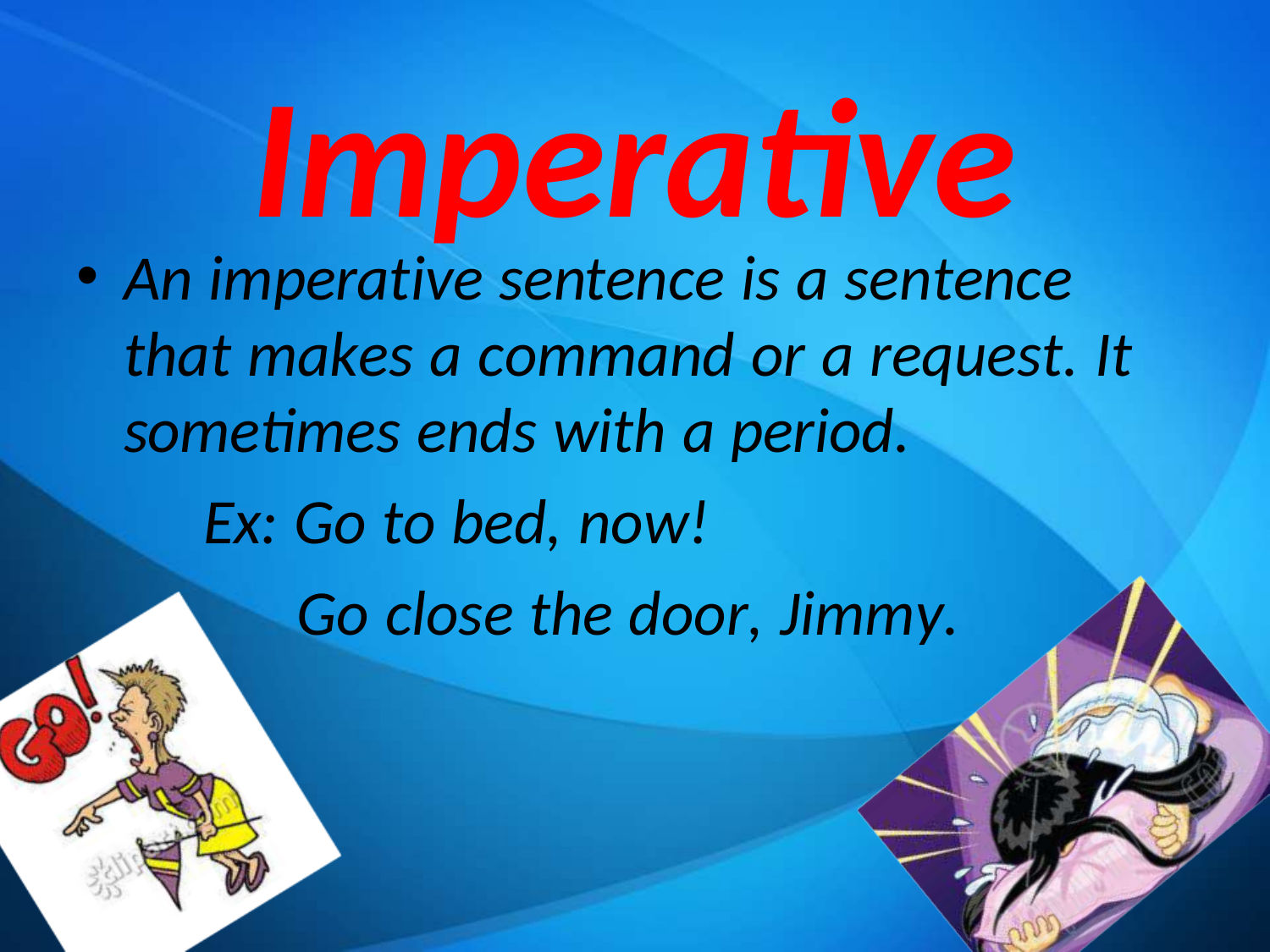

# Imperative
An imperative sentence is a sentence that makes a command or a request. It sometimes ends with a period.
Ex: Go to bed, now!
Go close the door, Jimmy.